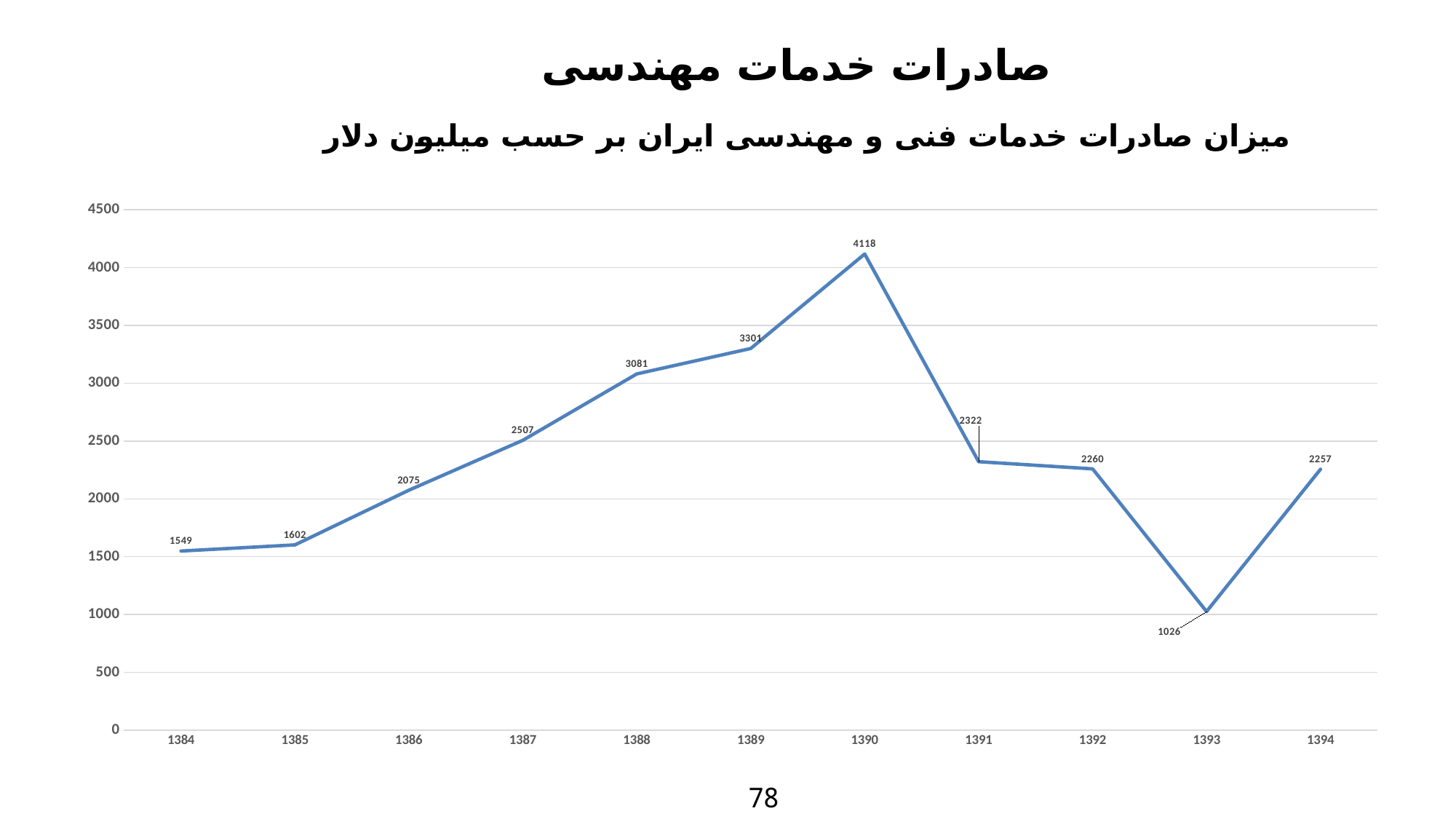

صادرات خدمات مهندسی
میزان صادرات خدمات فنی و مهندسی ایران بر حسب میلیون دلار

### Chart

| Category | حجم قراردادها (میلیون دلار) |
|---|---|
| 1384 | 1549.0 |
| 1385 | 1602.0 |
| 1386 | 2075.0 |
| 1387 | 2507.0 |
| 1388 | 3081.0 |
| 1389 | 3301.0 |
| 1390 | 4118.0 |
| 1391 | 2322.0 |
| 1392 | 2260.0 |
| 1393 | 1026.0 |
| 1394 | 2257.0 |
78